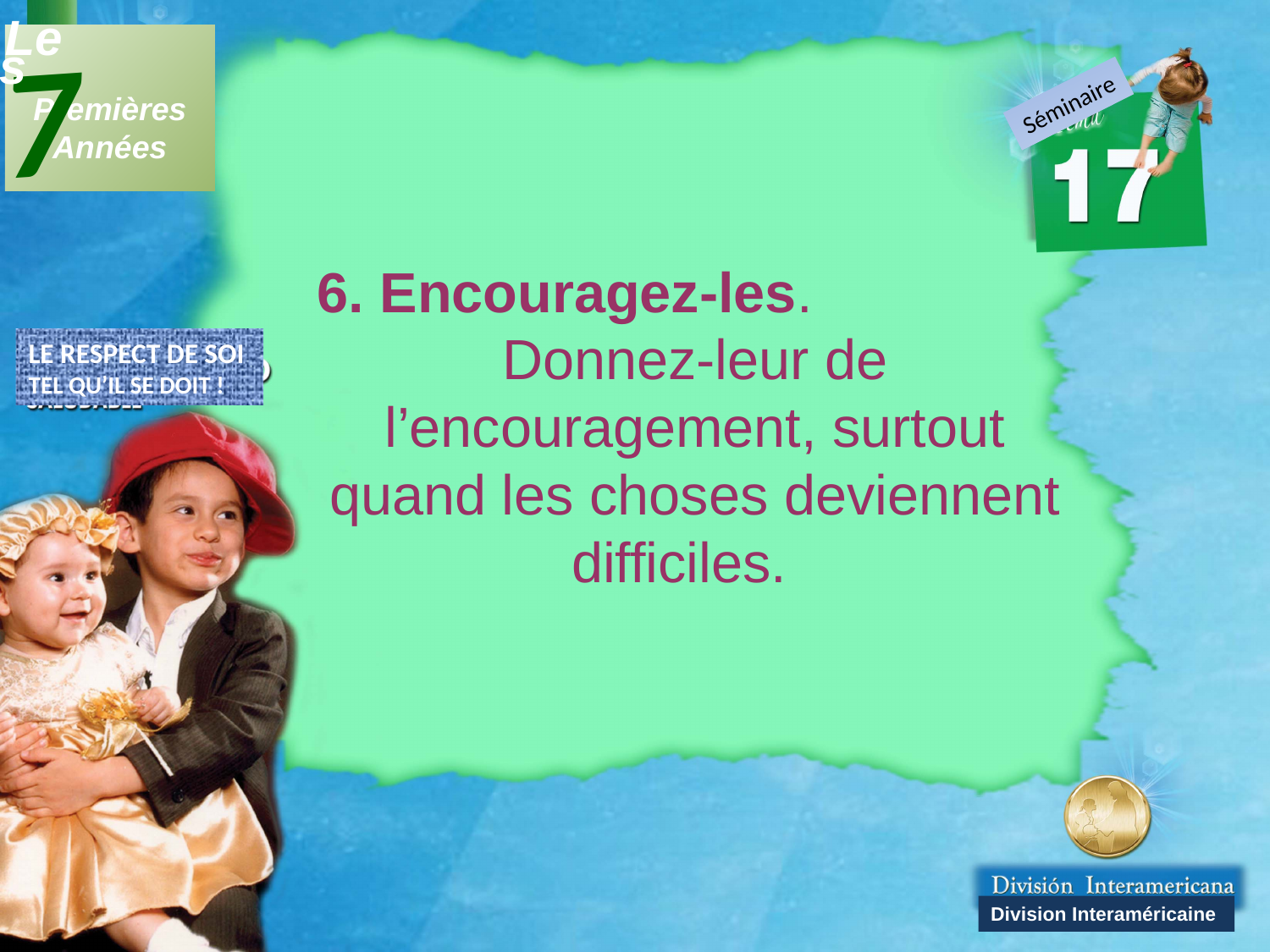

7
Les
         Premières
Années
Séminaire
6. Encouragez-les.
Donnez-leur de l’encouragement, surtout quand les choses deviennent difficiles.
LE RESPECT DE SOI
TEL QU’IL SE DOIT !
Division Interaméricaine